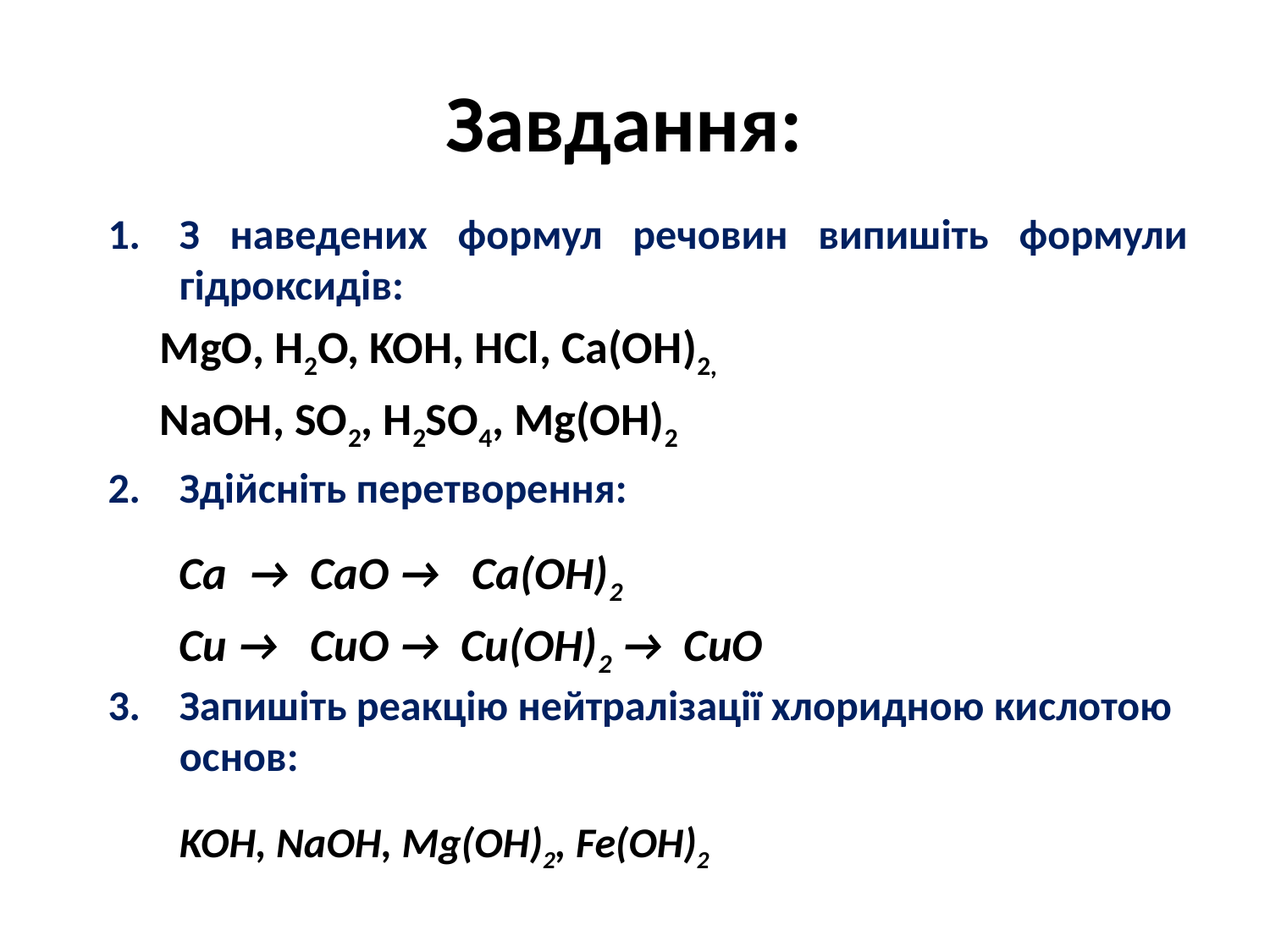

Завдання:
З наведених формул речовин випишіть формули гідроксидів:
     MgO, H2O, KOH, HCl, Ca(OH)2,
     NaOH, SO2, H2SO4, Mg(OH)2
Здійсніть перетворення:
	Ca  →  CaO →   Ca(OH)2
	Cu →   CuO →  Cu(OH)2 →  CuO
Запишіть реакцію нейтралізації хлоридною кислотою  основ:
	KOH, NaOH, Mg(OH)2, Fe(OH)2